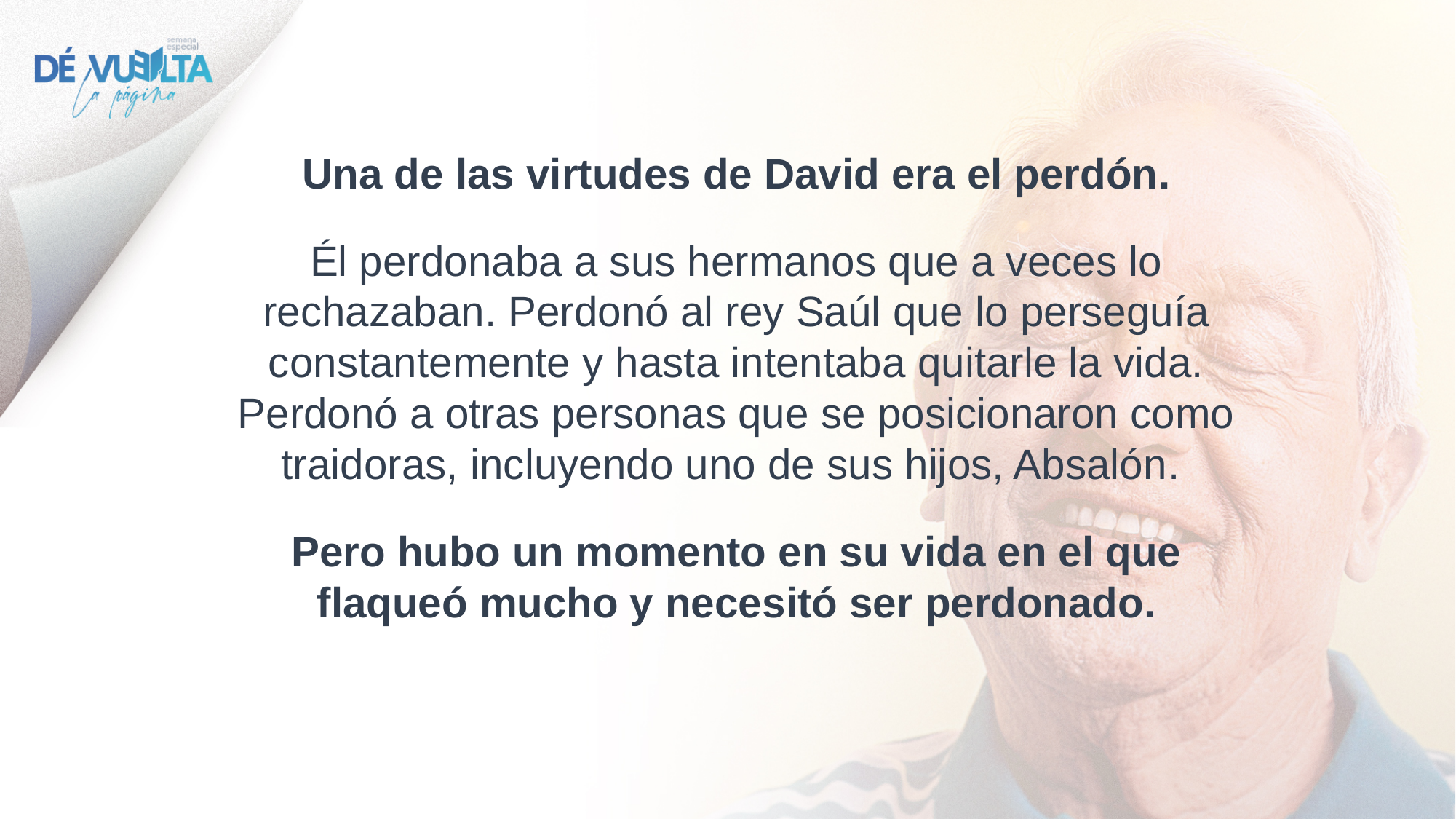

Una de las virtudes de David era el perdón.
Él perdonaba a sus hermanos que a veces lo rechazaban. Perdonó al rey Saúl que lo perseguía constantemente y hasta intentaba quitarle la vida. Perdonó a otras personas que se posicionaron como traidoras, incluyendo uno de sus hijos, Absalón.
Pero hubo un momento en su vida en el que flaqueó mucho y necesitó ser perdonado.